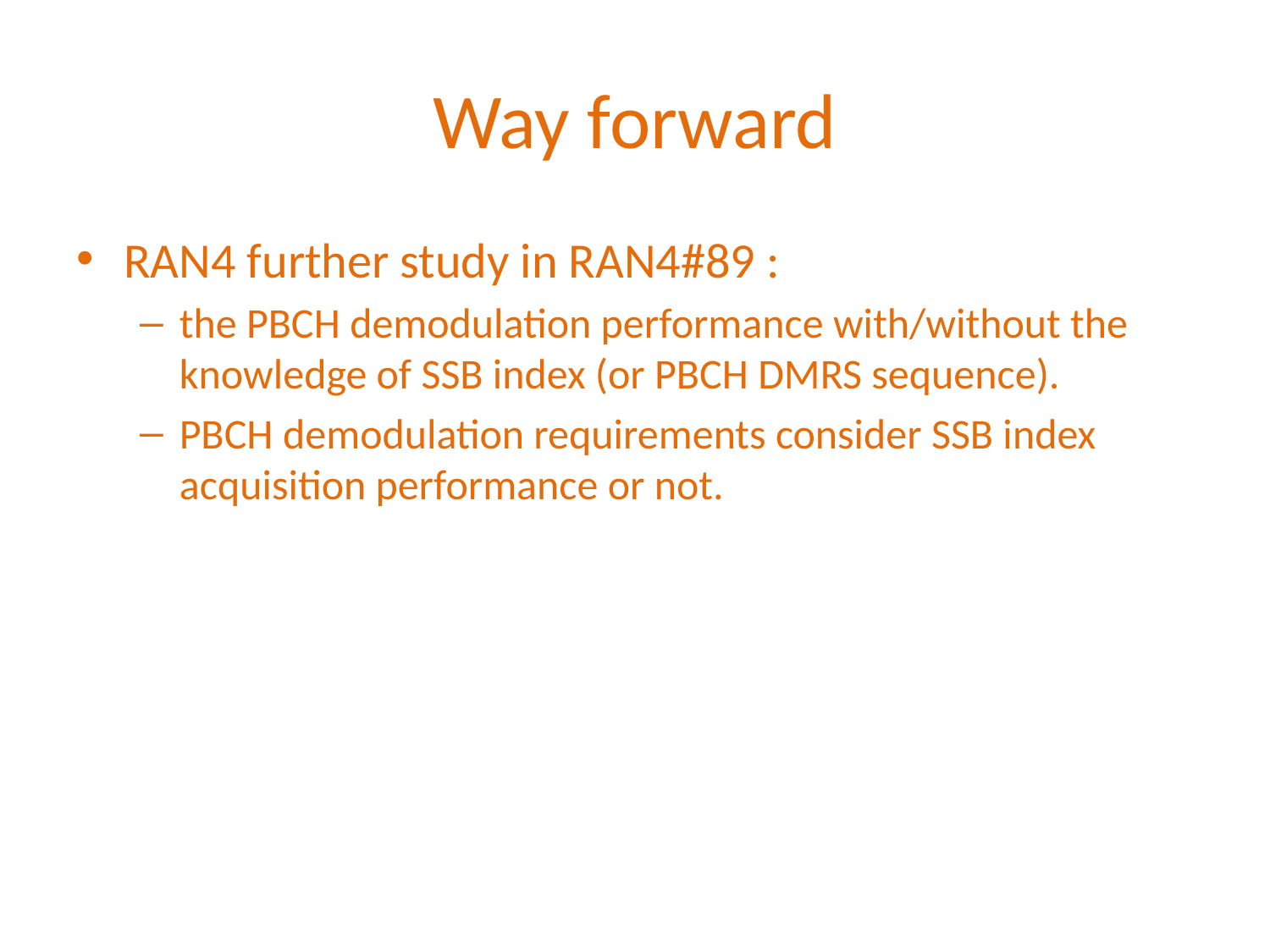

# Way forward
RAN4 further study in RAN4#89 :
the PBCH demodulation performance with/without the knowledge of SSB index (or PBCH DMRS sequence).
PBCH demodulation requirements consider SSB index acquisition performance or not.